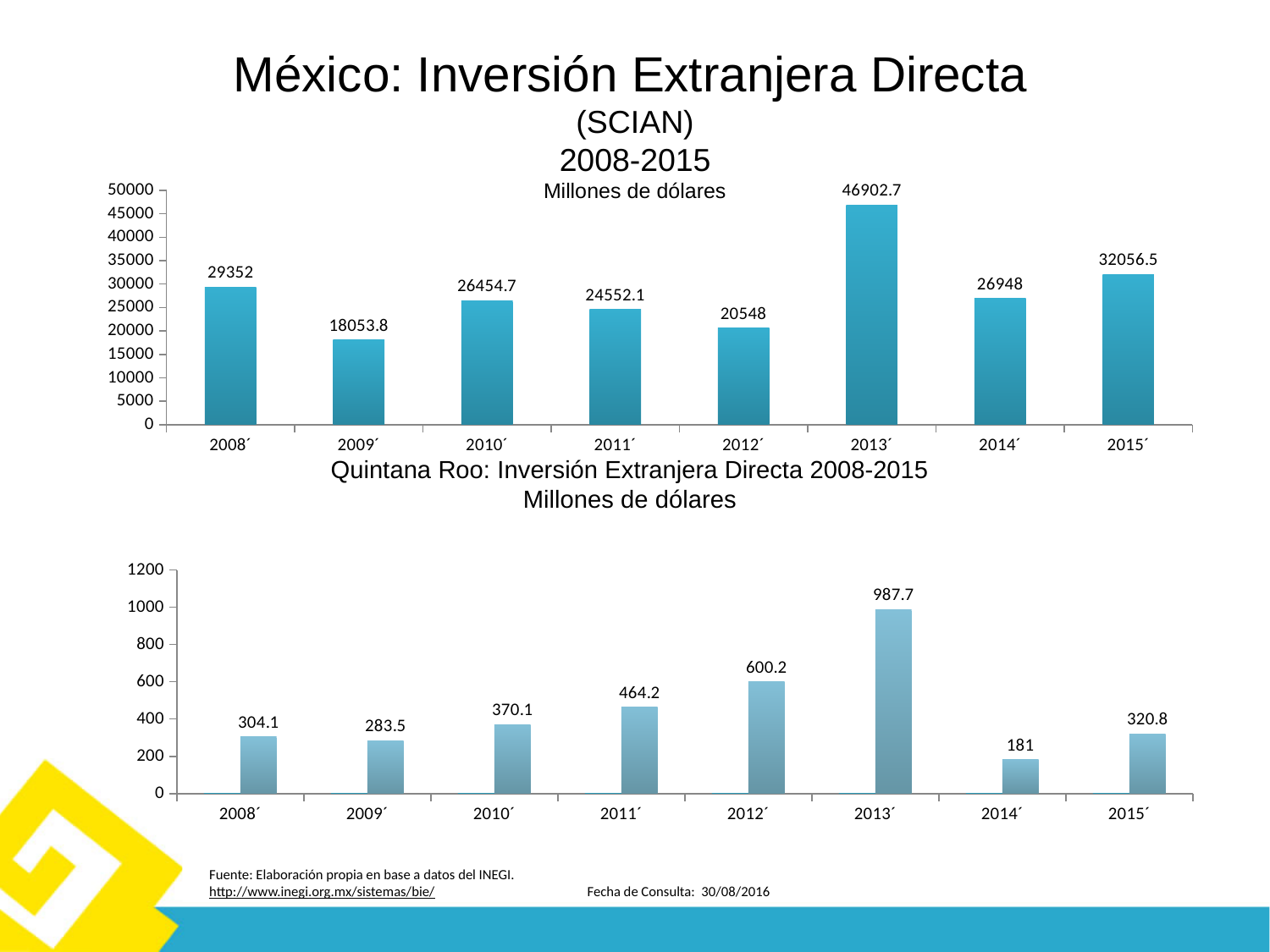

México: Inversión Extranjera Directa
(SCIAN)
2008-2015
Millones de dólares

### Chart

| Category |  |
|---|---|
| 2008´ | 29352.0 |
| 2009´ | 18053.8 |
| 2010´ | 26454.7 |
| 2011´ | 24552.1 |
| 2012´ | 20548.0 |
| 2013´ | 46902.7 |
| 2014´ | 26948.0 |
| 2015´ | 32056.5 |
Quintana Roo: Inversión Extranjera Directa 2008-2015
Millones de dólares

### Chart

| Category |  |  |
|---|---|---|
| 2008´ | 0.0 | 304.1 |
| 2009´ | 0.0 | 283.5 |
| 2010´ | 0.0 | 370.1 |
| 2011´ | 0.0 | 464.2 |
| 2012´ | 0.0 | 600.2 |
| 2013´ | 0.0 | 987.7 |
| 2014´ | 0.0 | 181.0 |
| 2015´ | 0.0 | 320.8 |
Fuente: Elaboración propia en base a datos del INEGI.
http://www.inegi.org.mx/sistemas/bie/                                                Fecha de Consulta:  30/08/2016